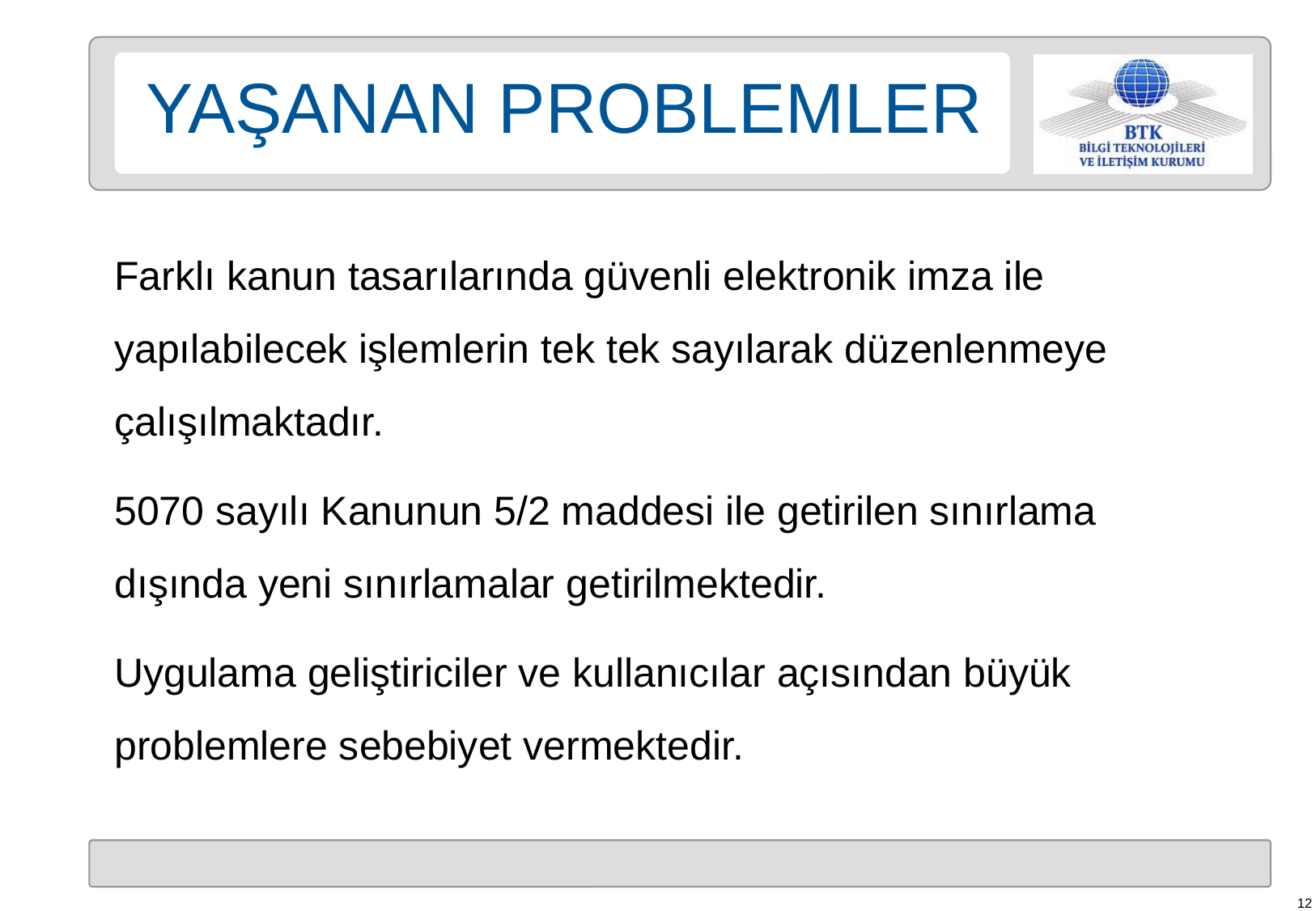

YAŞANAN PROBLEMLER
Farklı kanun tasarılarında güvenli elektronik imza ile yapılabilecek işlemlerin tek tek sayılarak düzenlenmeye çalışılmaktadır.

5070 sayılı Kanunun 5/2 maddesi ile getirilen sınırlama dışında yeni sınırlamalar getirilmektedir.

Uygulama geliştiriciler ve kullanıcılar açısından büyük problemlere sebebiyet vermektedir.